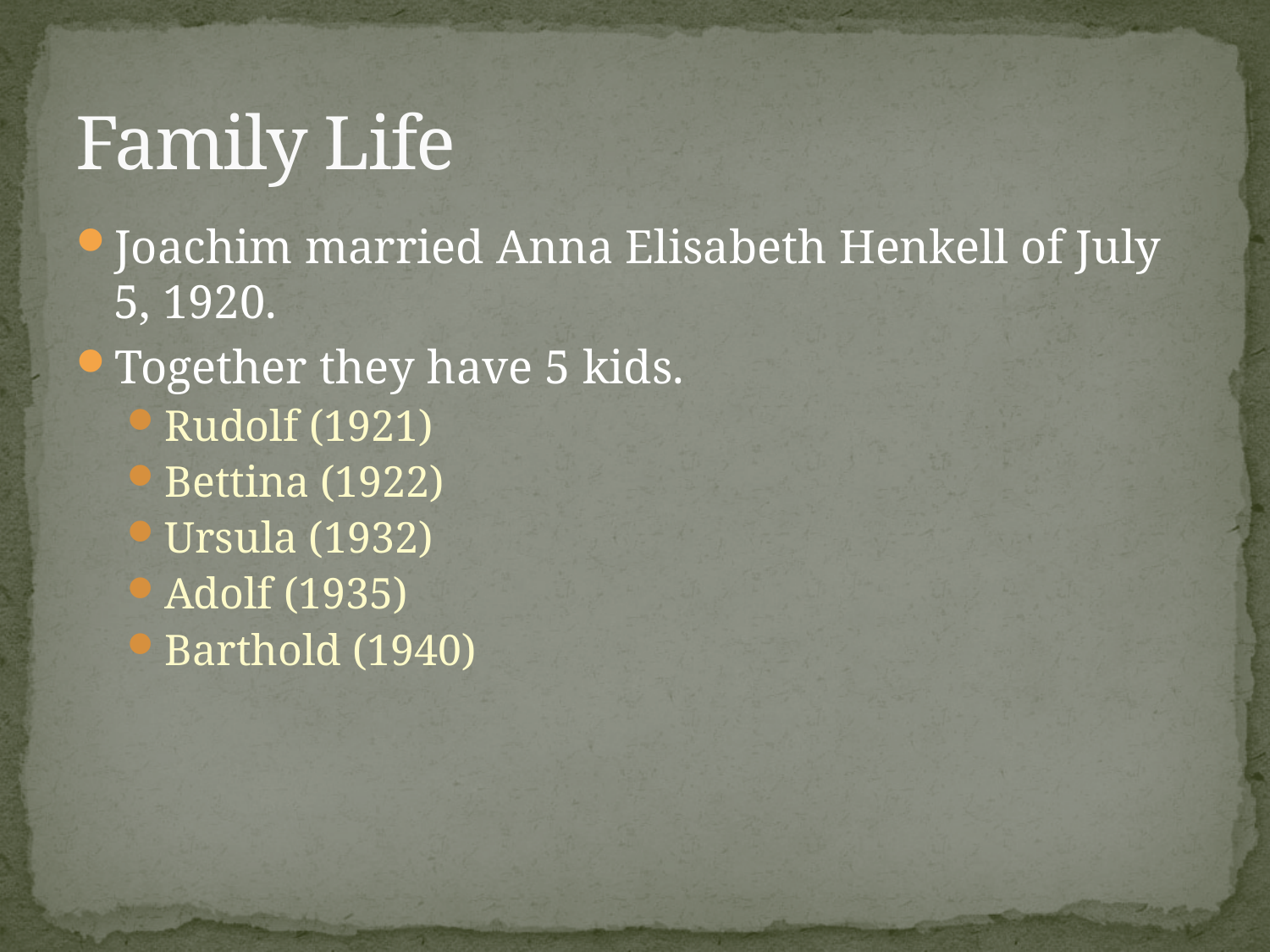

# Family Life
Joachim married Anna Elisabeth Henkell of July 5, 1920.
Together they have 5 kids.
Rudolf (1921)
Bettina (1922)
Ursula (1932)
Adolf (1935)
Barthold (1940)